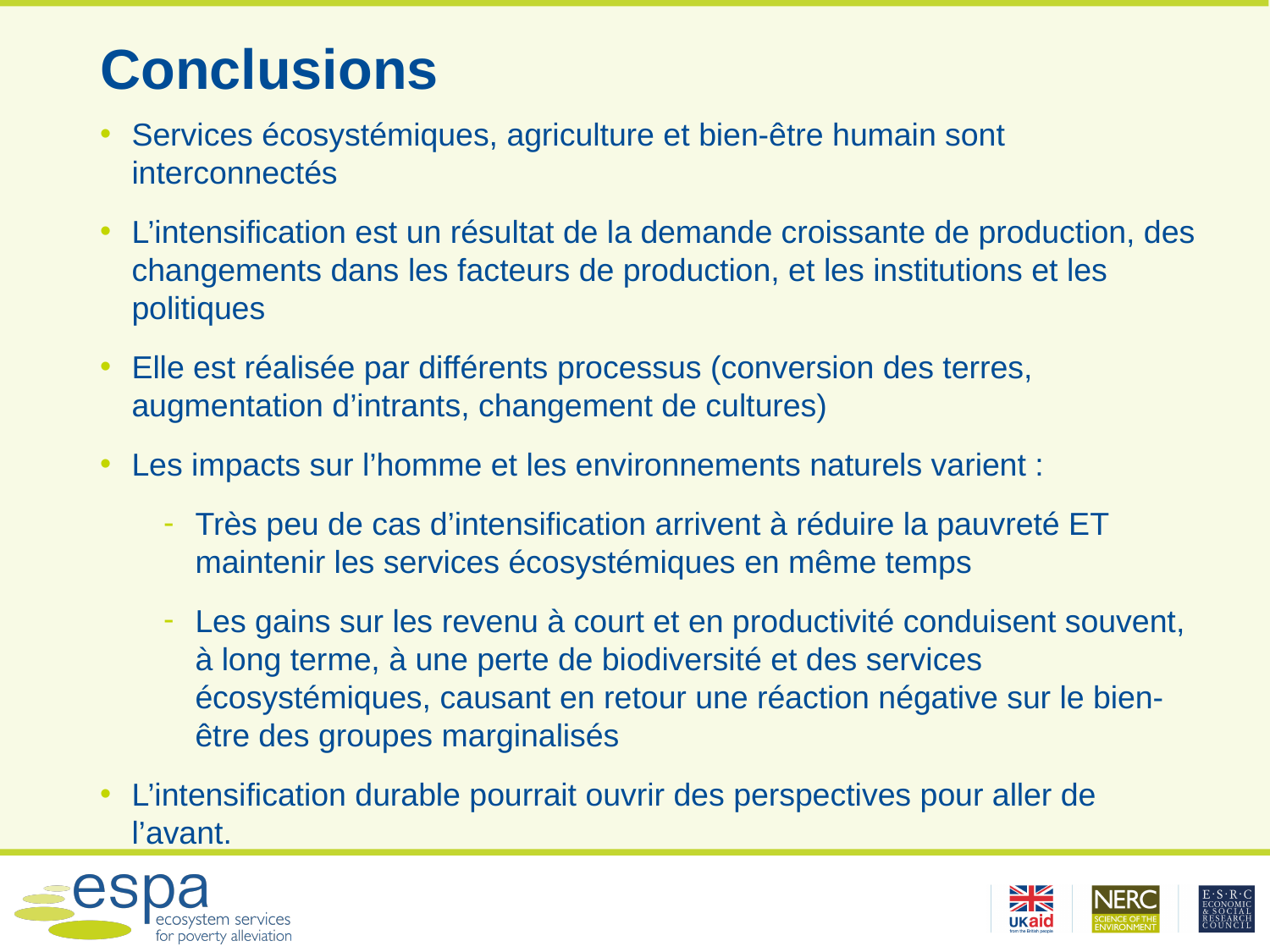

# Conclusions
Services écosystémiques, agriculture et bien-être humain sont interconnectés
L’intensification est un résultat de la demande croissante de production, des changements dans les facteurs de production, et les institutions et les politiques
Elle est réalisée par différents processus (conversion des terres, augmentation d’intrants, changement de cultures)
Les impacts sur l’homme et les environnements naturels varient :
Très peu de cas d’intensification arrivent à réduire la pauvreté ET maintenir les services écosystémiques en même temps
Les gains sur les revenu à court et en productivité conduisent souvent, à long terme, à une perte de biodiversité et des services écosystémiques, causant en retour une réaction négative sur le bien-être des groupes marginalisés
L’intensification durable pourrait ouvrir des perspectives pour aller de l’avant.